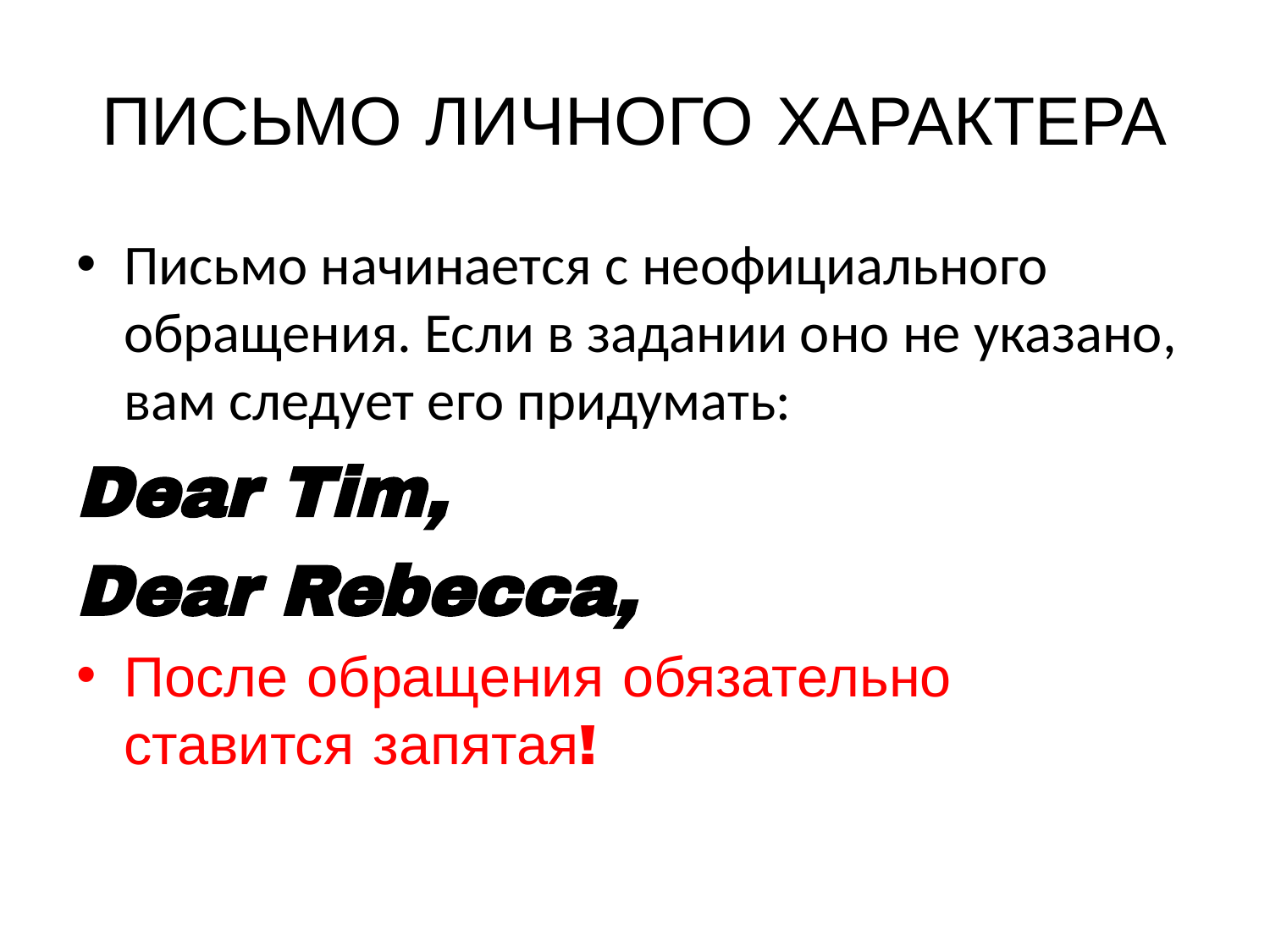

# ПИСЬМО ЛИЧНОГО ХАРАКТЕРА
Письмо начинается с неофициального обращения. Если в задании оно не указано, вам следует его придумать:
Dear Tim,
Dear Rebecca,
После обращения обязательно ставится запятая!